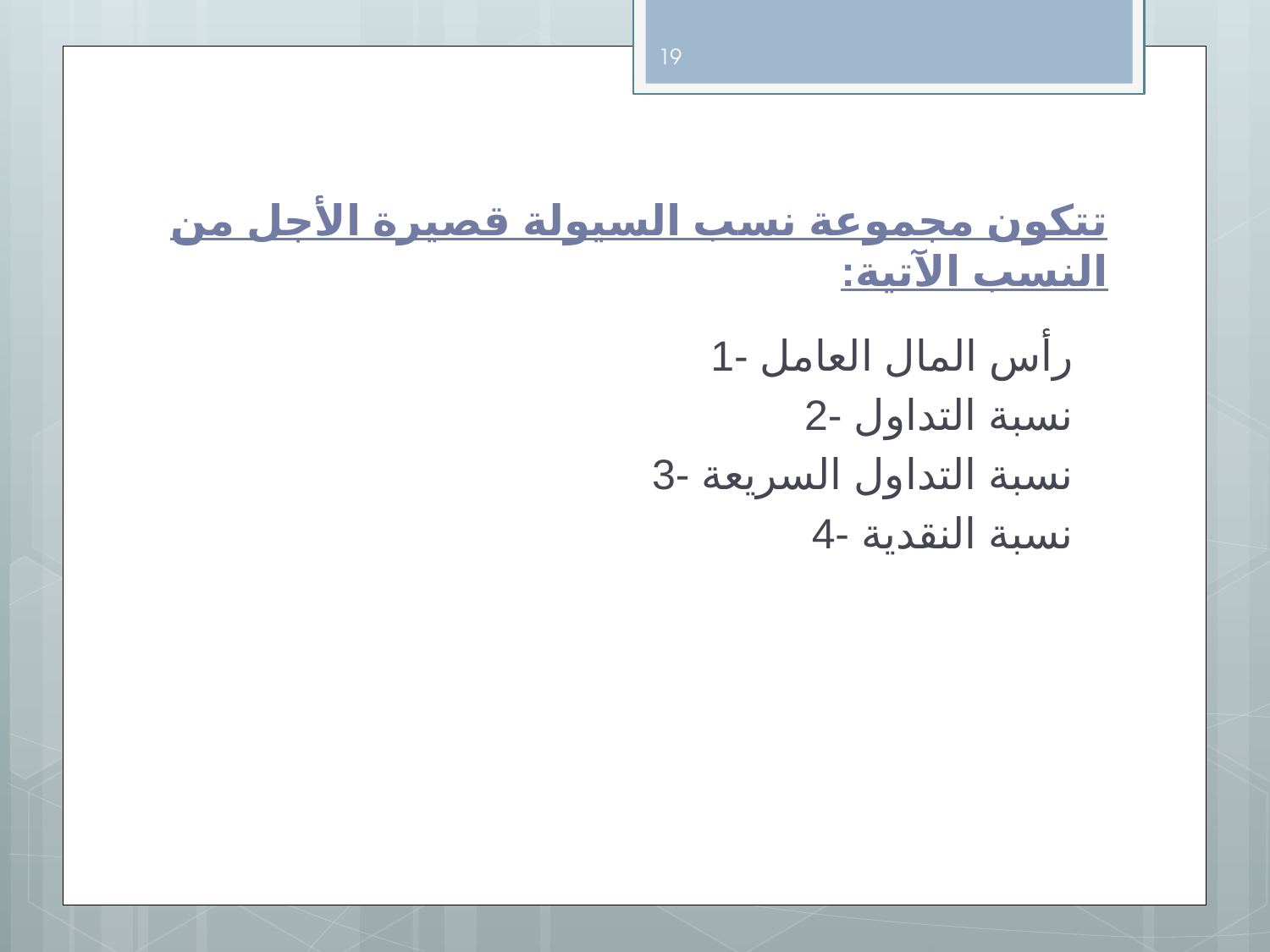

19
# تتكون مجموعة نسب السيولة قصيرة الأجل من النسب الآتية:
1- رأس المال العامل
2- نسبة التداول
3- نسبة التداول السريعة
4- نسبة النقدية